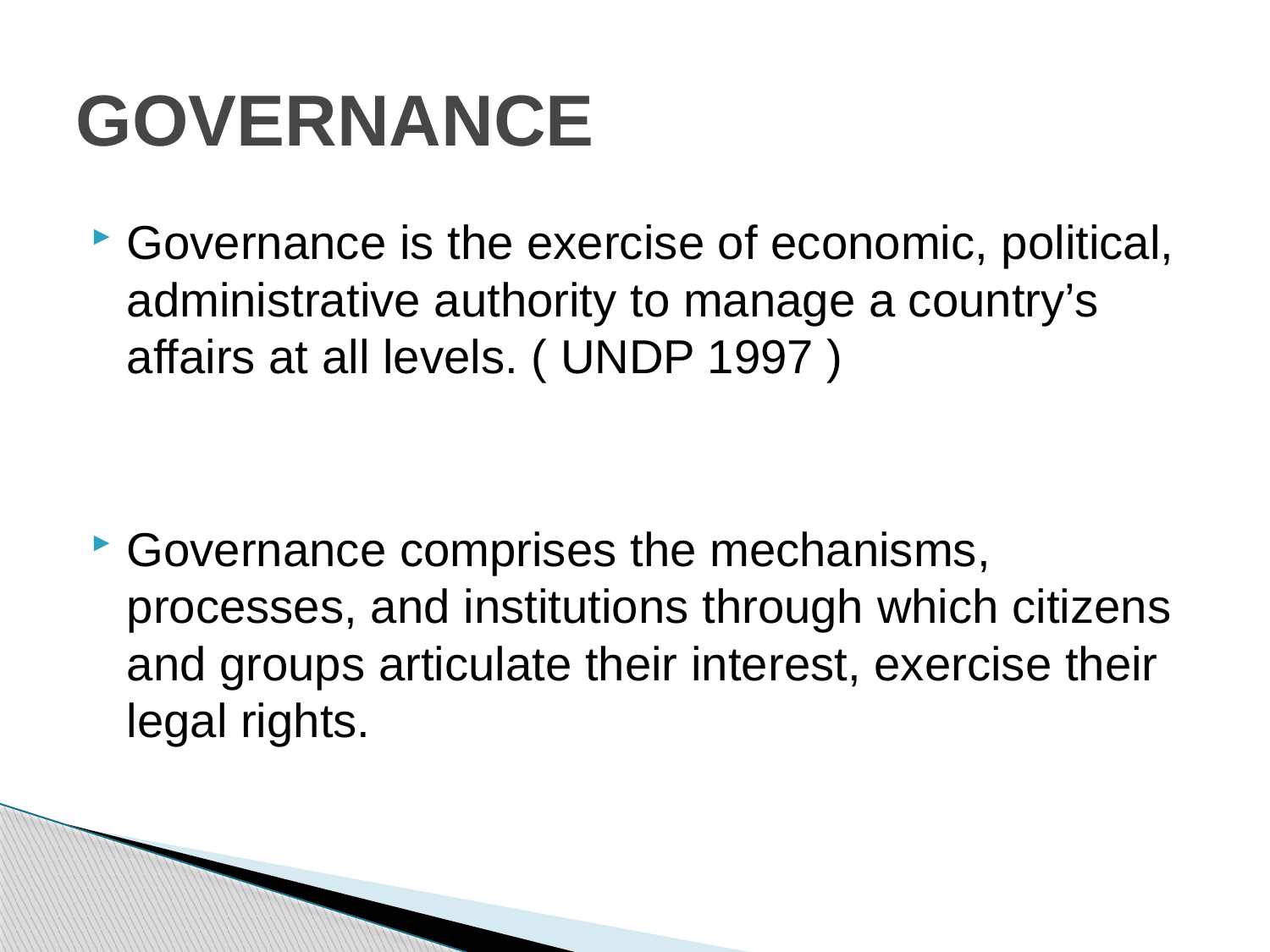

# GOVERNANCE
Governance is the exercise of economic, political, administrative authority to manage a country’s affairs at all levels. ( UNDP 1997 )

Governance comprises the mechanisms, processes, and institutions through which citizens and groups articulate their interest, exercise their legal rights.